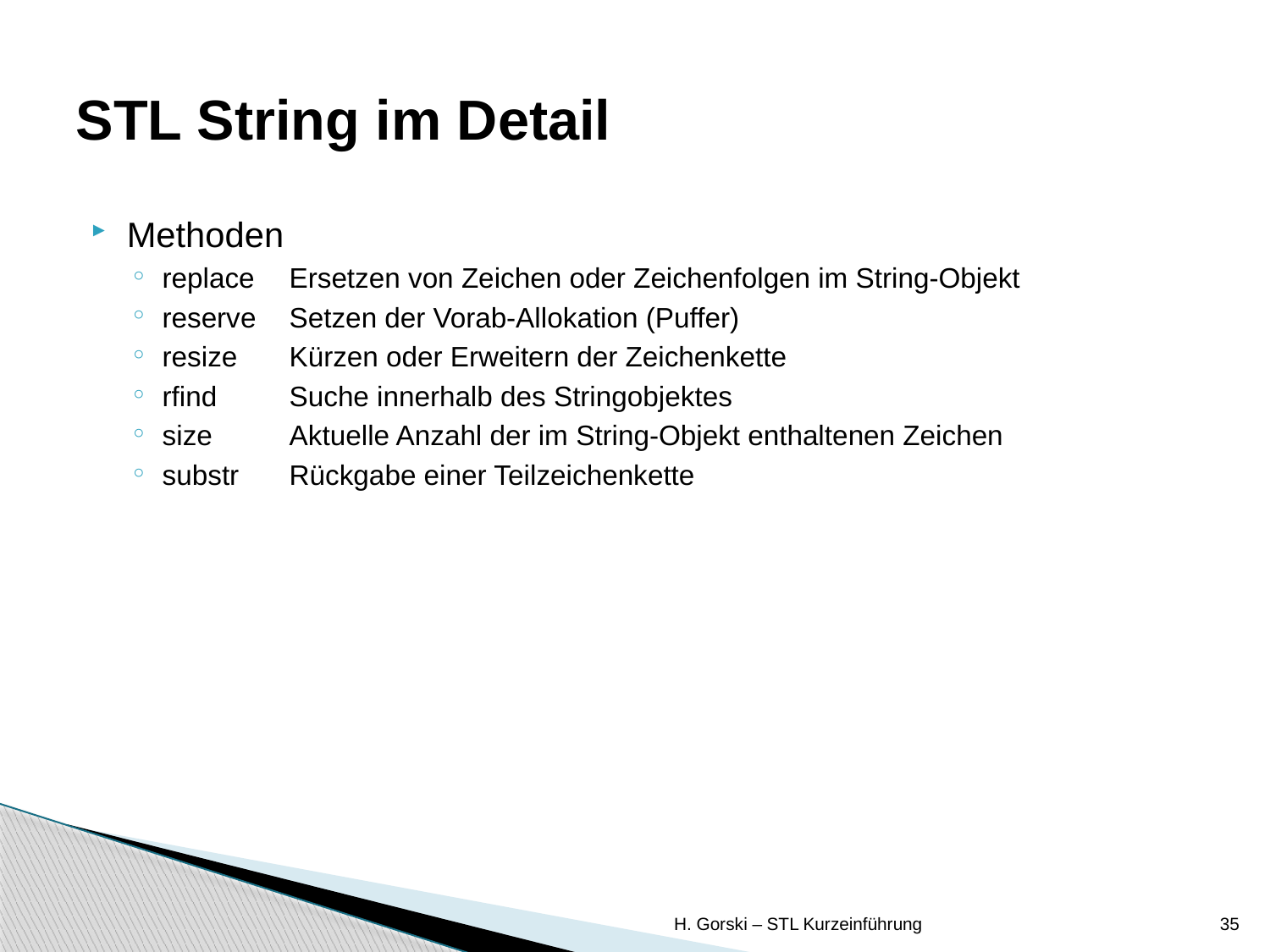

# STL String im Detail
Methoden
replace	Ersetzen von Zeichen oder Zeichenfolgen im String-Objekt
reserve	Setzen der Vorab-Allokation (Puffer)
resize	Kürzen oder Erweitern der Zeichenkette
rfind	Suche innerhalb des Stringobjektes
size	Aktuelle Anzahl der im String-Objekt enthaltenen Zeichen
substr	Rückgabe einer Teilzeichenkette

H. Gorski – STL Kurzeinführung
35